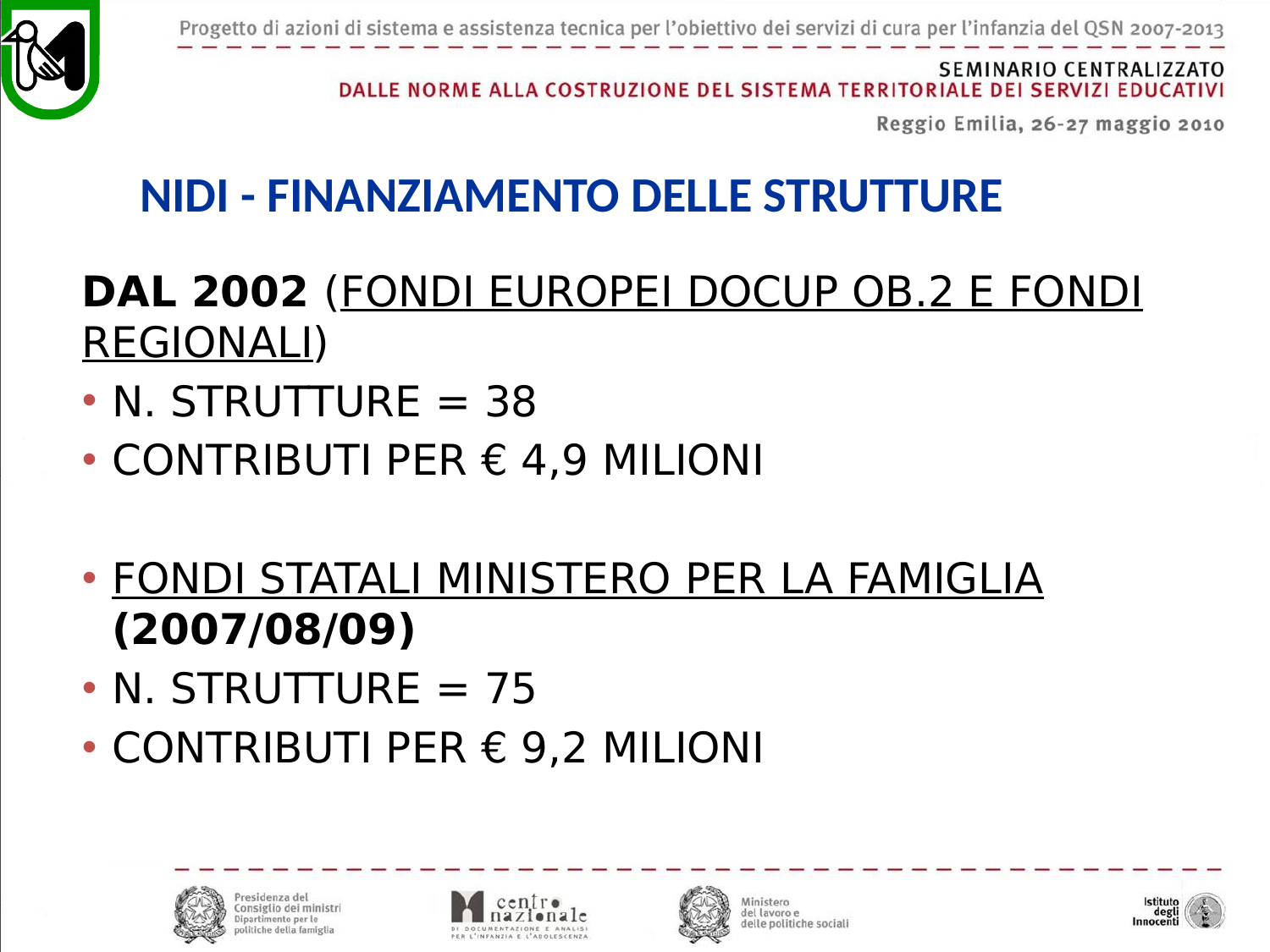

NIDI - FINANZIAMENTO DELLE STRUTTURE
DAL 2002 (FONDI EUROPEI DOCUP OB.2 E FONDI REGIONALI)
N. STRUTTURE = 38
CONTRIBUTI PER € 4,9 MILIONI

FONDI STATALI MINISTERO PER LA FAMIGLIA (2007/08/09)
N. STRUTTURE = 75
CONTRIBUTI PER € 9,2 MILIONI